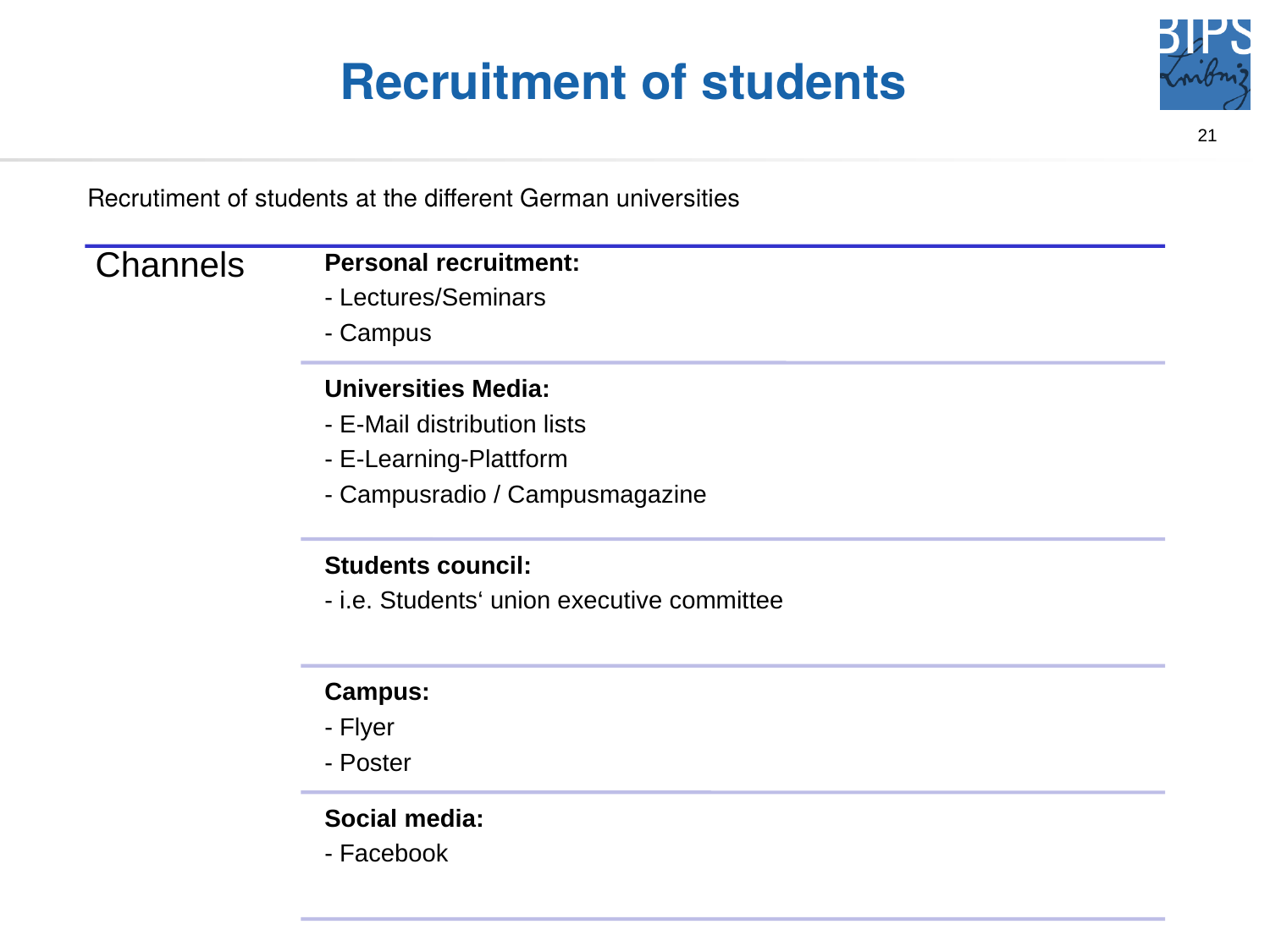

# Recruitment of students

Recrutiment of students at the different German universities
Channels
Personal recruitment:
- Lectures/Seminars
- Campus
Universities Media:
- E-Mail distribution lists
- E-Learning-Plattform
- Campusradio / Campusmagazine
Students council:
- i.e. Students‘ union executive committee
Campus:
- Flyer
- Poster
Social media:
- Facebook